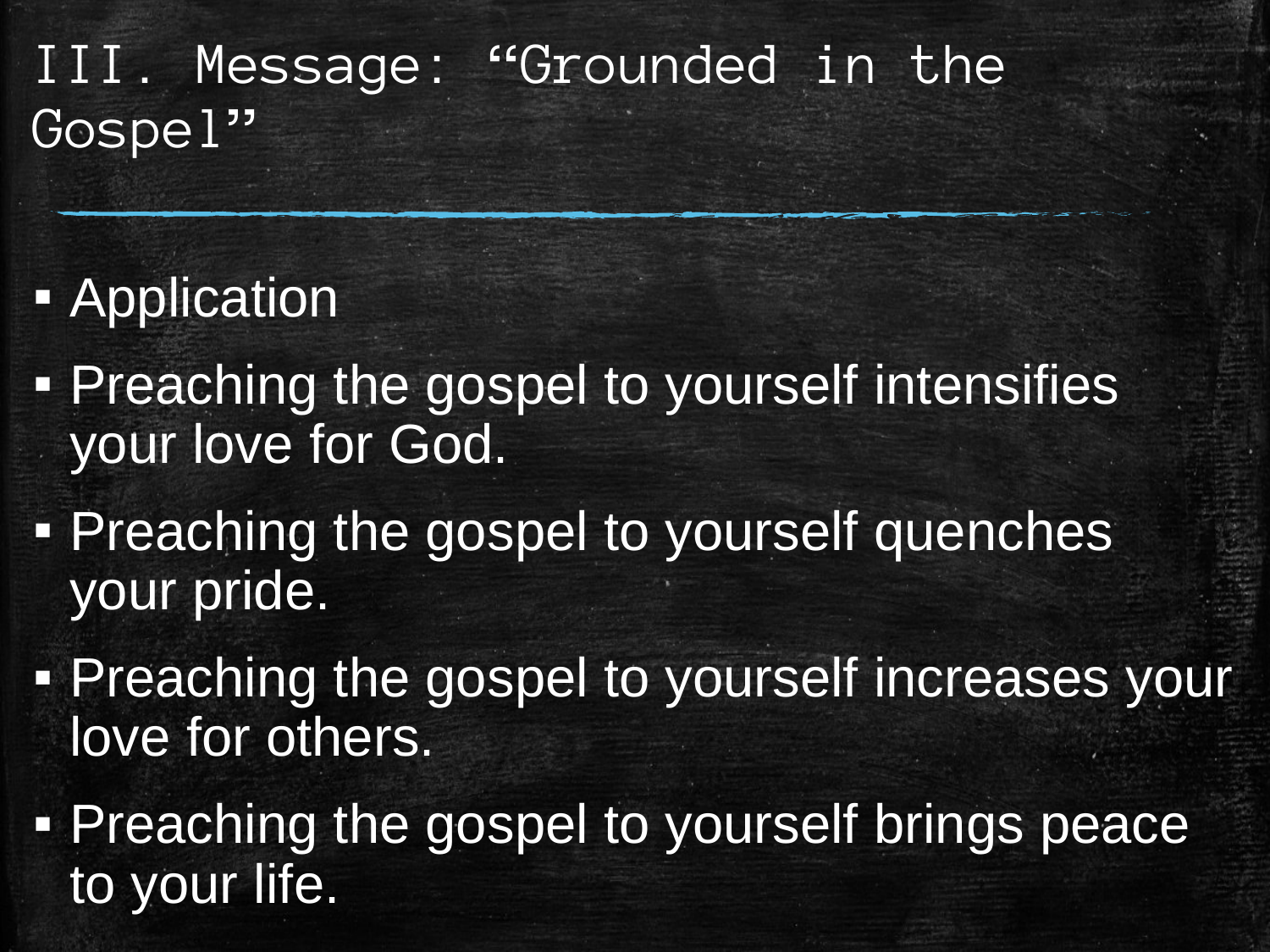

# III. Message: “Grounded in the Gospel”
Application
Preaching the gospel to yourself intensifies your love for God.
Preaching the gospel to yourself quenches your pride.
Preaching the gospel to yourself increases your love for others.
Preaching the gospel to yourself brings peace to your life.